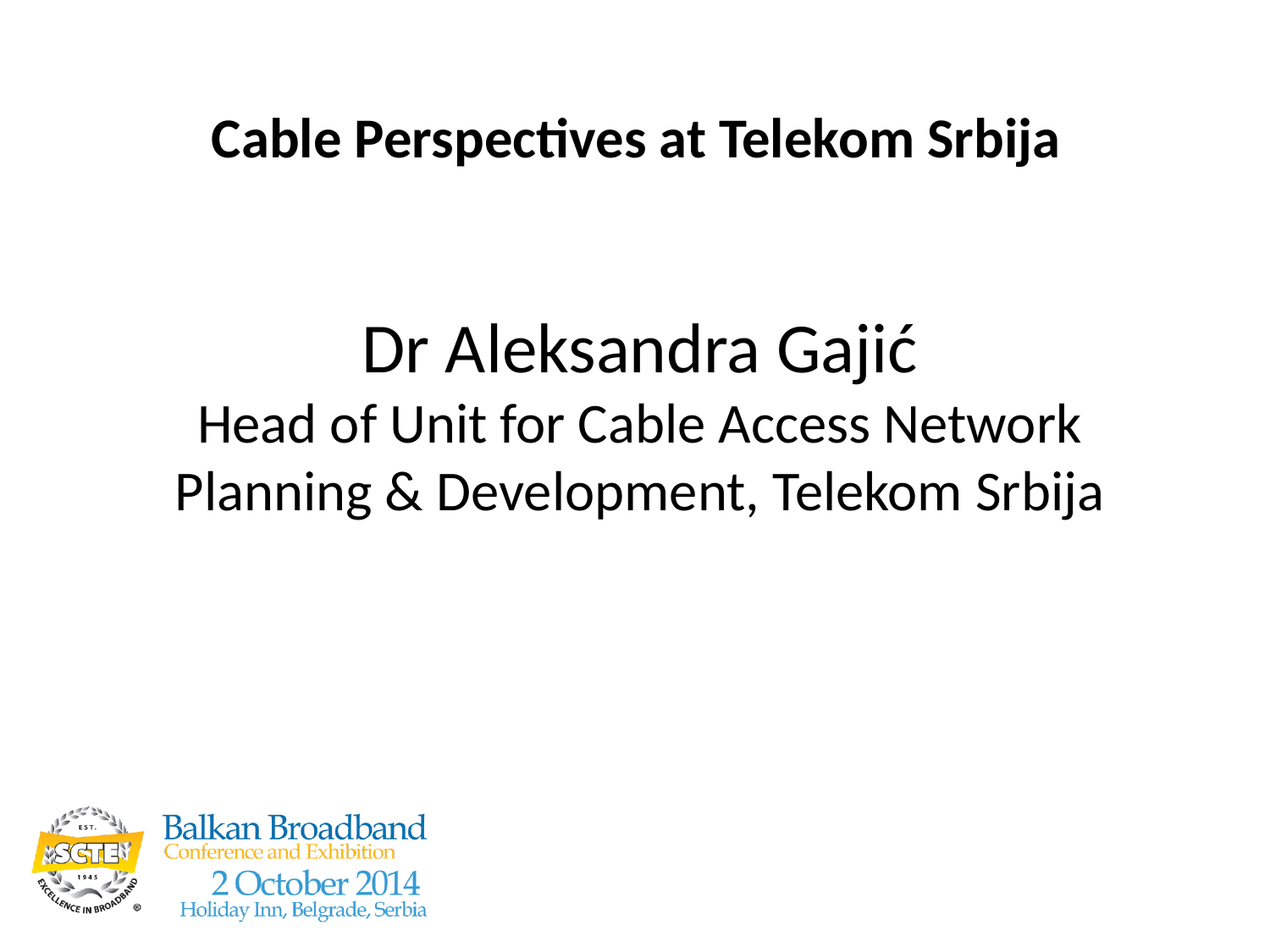

# Cable Perspectives at Telekom Srbija

Dr Aleksandra Gajić
Head of Unit for Cable Access Network Planning & Development, Telekom Srbija